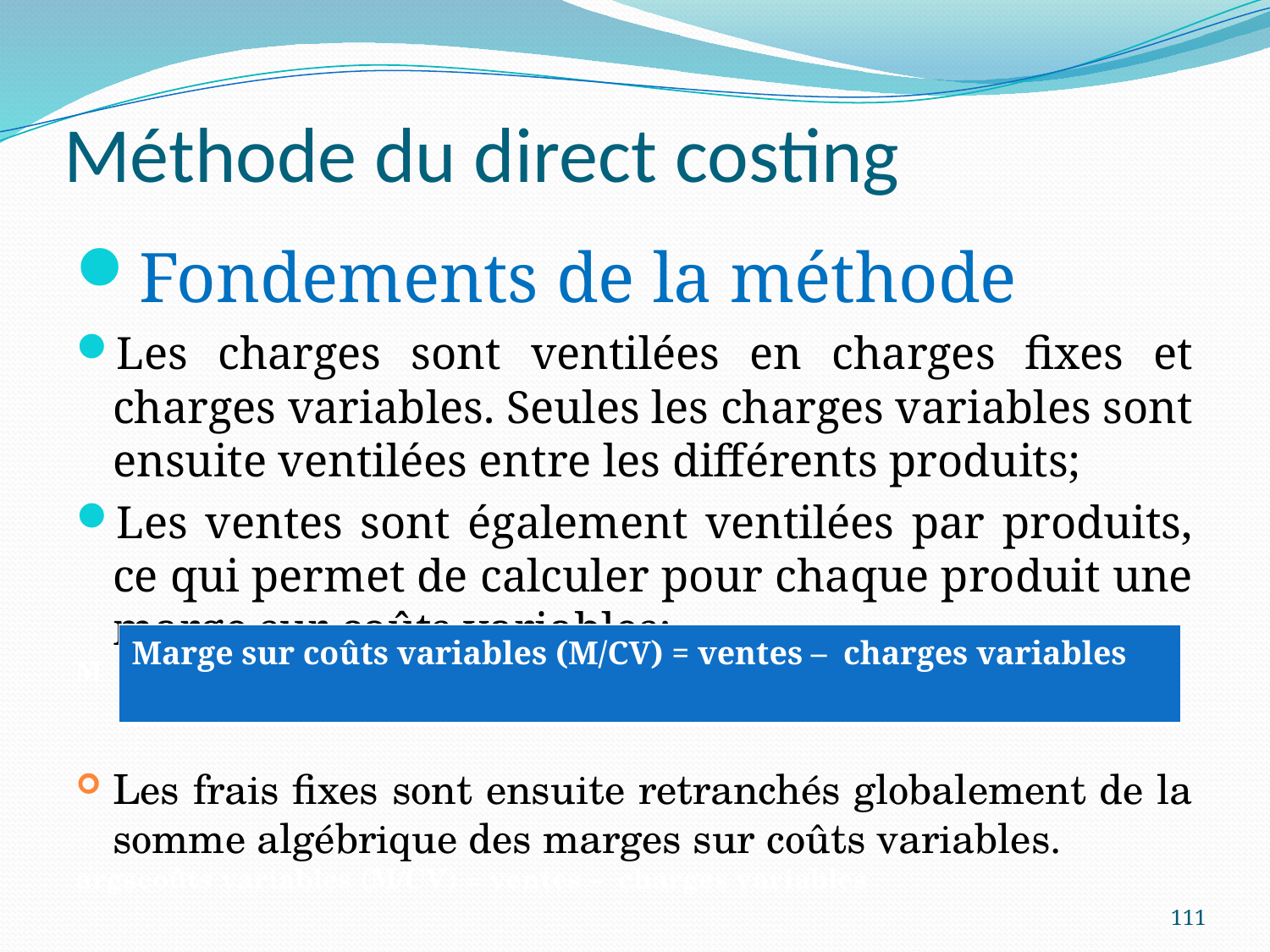

# Méthode du direct costing
Fondements de la méthode
Les charges sont ventilées en charges fixes et charges variables. Seules les charges variables sont ensuite ventilées entre les différents produits;
Les ventes sont également ventilées par produits, ce qui permet de calculer pour chaque produit une marge sur coûts variables:
M

Les frais fixes sont ensuite retranchés globalement de la somme algébrique des marges sur coûts variables.
argscoûts variables (M/CV) = ventes –  charges variables

| Marge sur coûts variables (M/CV) = ventes – charges variables |
| --- |
111